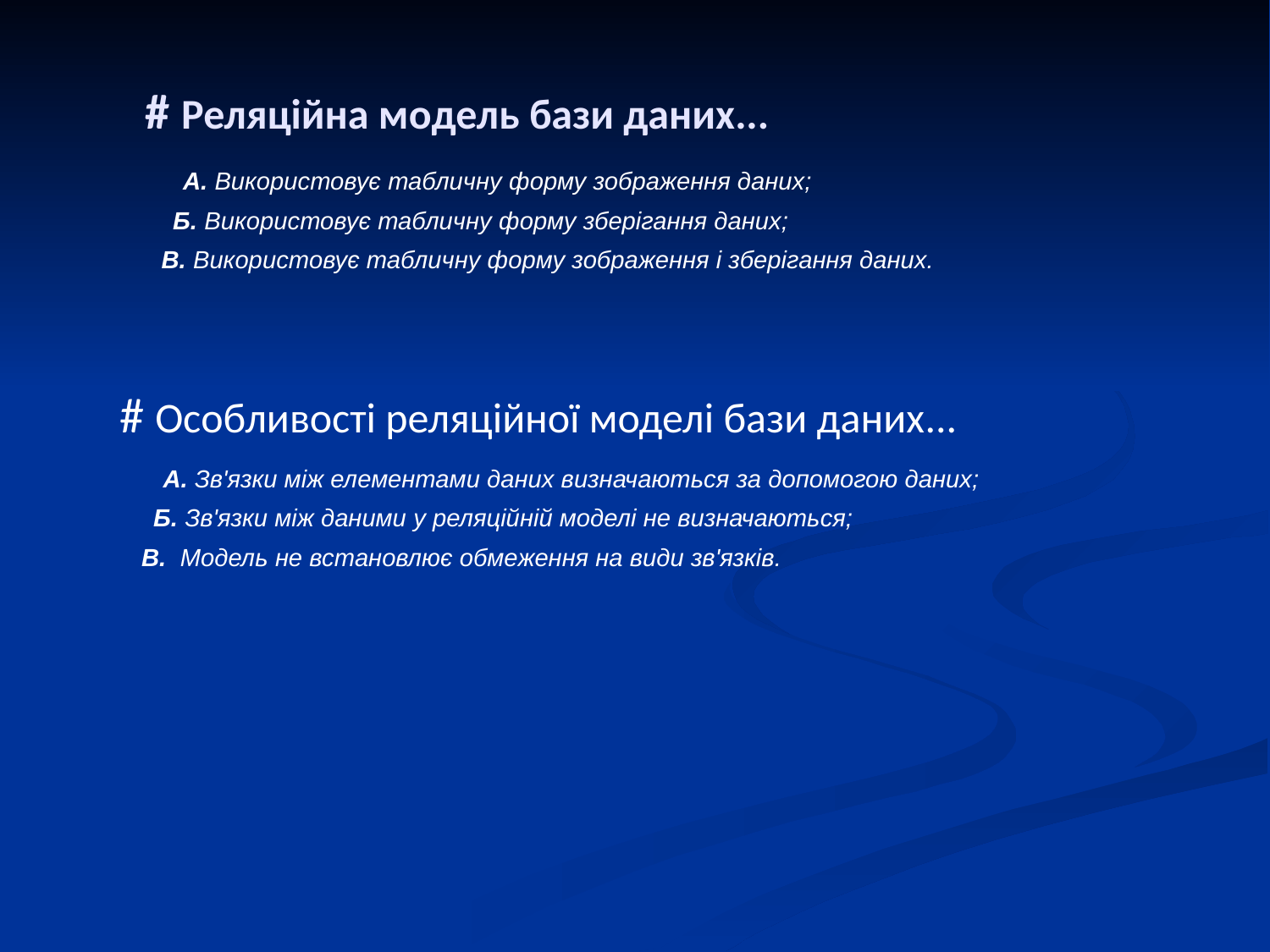

# Реляційна модель бази даних...
А. Використовує табличну форму зображення даних;
Б. Використовує табличну форму зберігання даних;
В. Використовує табличну форму зображення і зберігання даних.
# Особливості реляційної моделі бази даних...
А. Зв'язки між елементами даних визначаються за допомогою даних;
Б. Зв'язки між даними у реляційній моделі не визначаються;
В.  Модель не встановлює обмеження на види зв'язків.